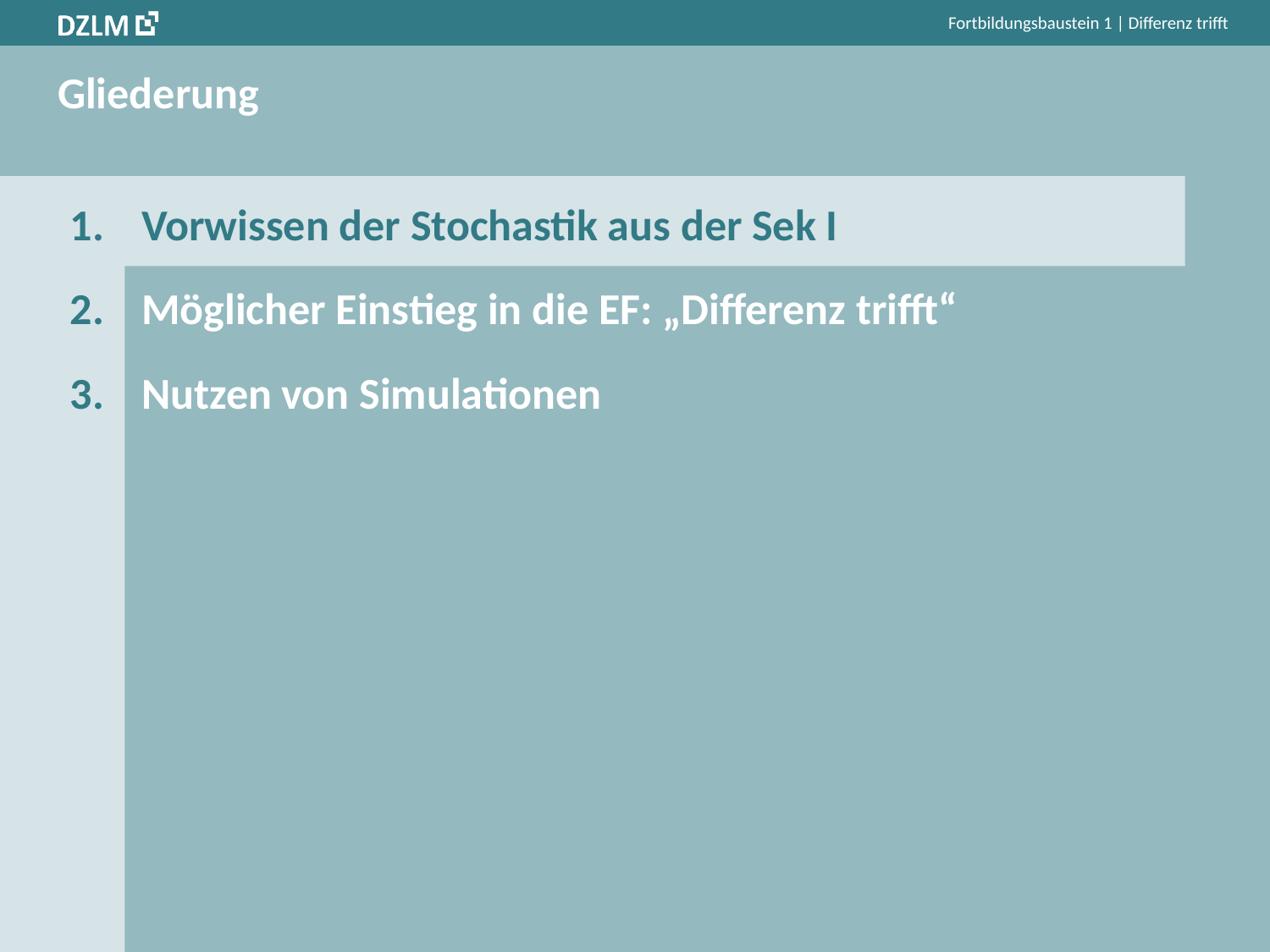

Fortbildungsbaustein 1 | Differenz trifft
# Gliederung

Vorwissen der Stochastik aus der Sek I
Möglicher Einstieg in die EF: „Differenz trifft“
Nutzen von Simulationen